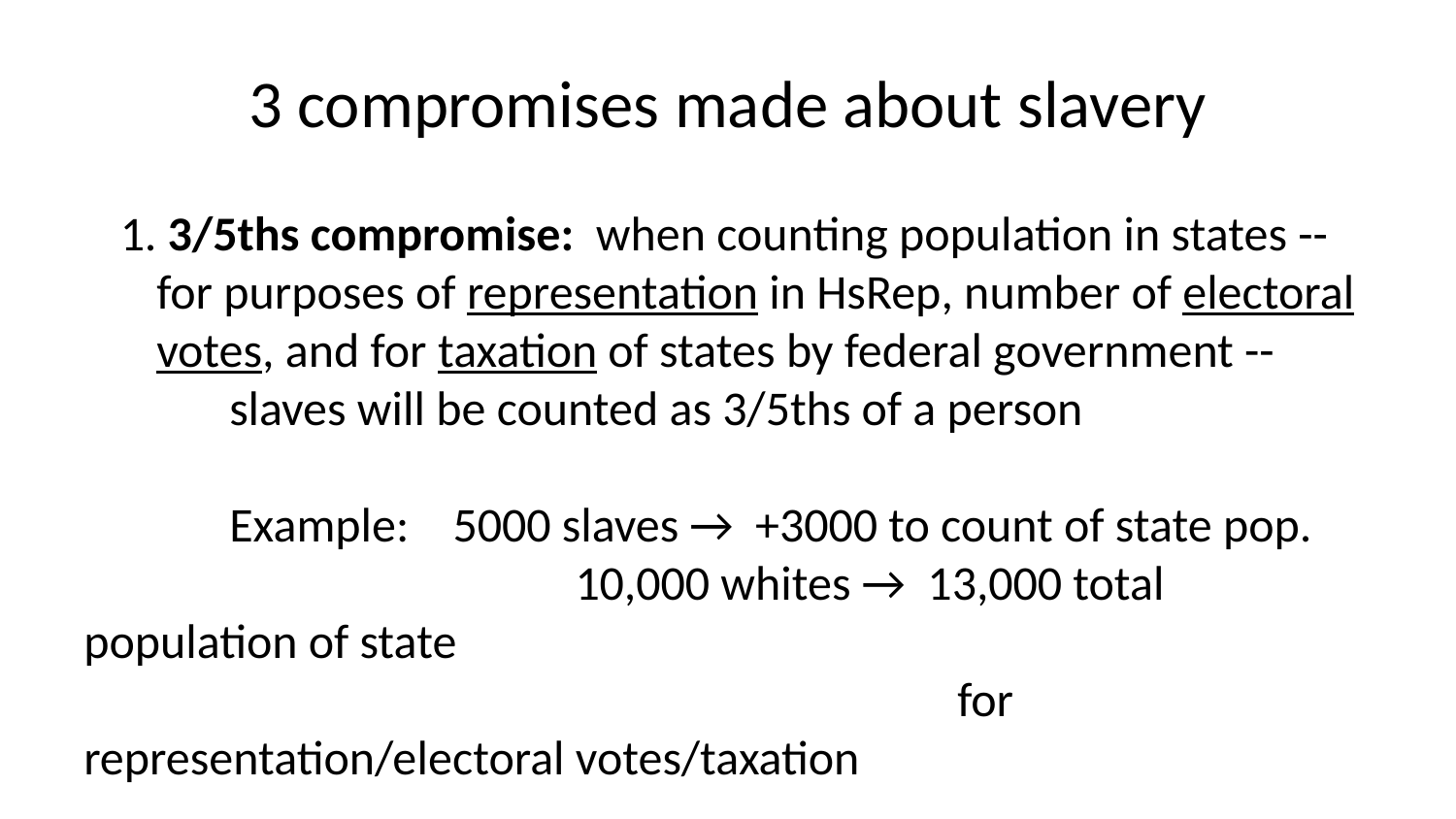

# 3 compromises made about slavery
 3/5ths compromise:  when counting population in states -- for purposes of representation in HsRep, number of electoral votes, and for taxation of states by federal government --
	slaves will be counted as 3/5ths of a person

	Example:    5000 slaves →  +3000 to count of state pop.
			     10,000 whites →  13,000 total population of state
						for representation/electoral votes/taxation